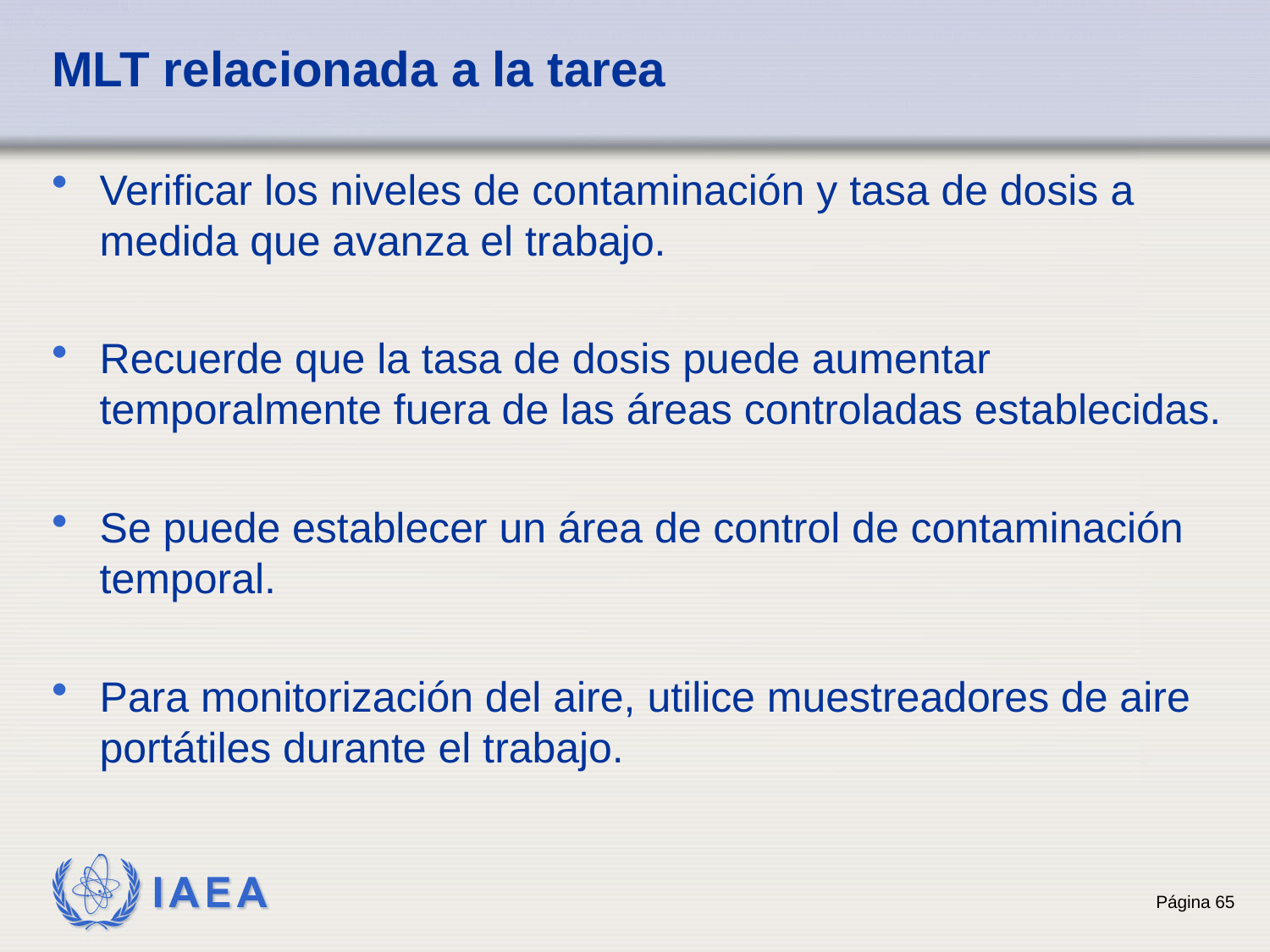

# MLT relacionada a la tarea
Verificar los niveles de contaminación y tasa de dosis a medida que avanza el trabajo.

Recuerde que la tasa de dosis puede aumentar temporalmente fuera de las áreas controladas establecidas.

Se puede establecer un área de control de contaminación temporal.

Para monitorización del aire, utilice muestreadores de aire portátiles durante el trabajo.
65